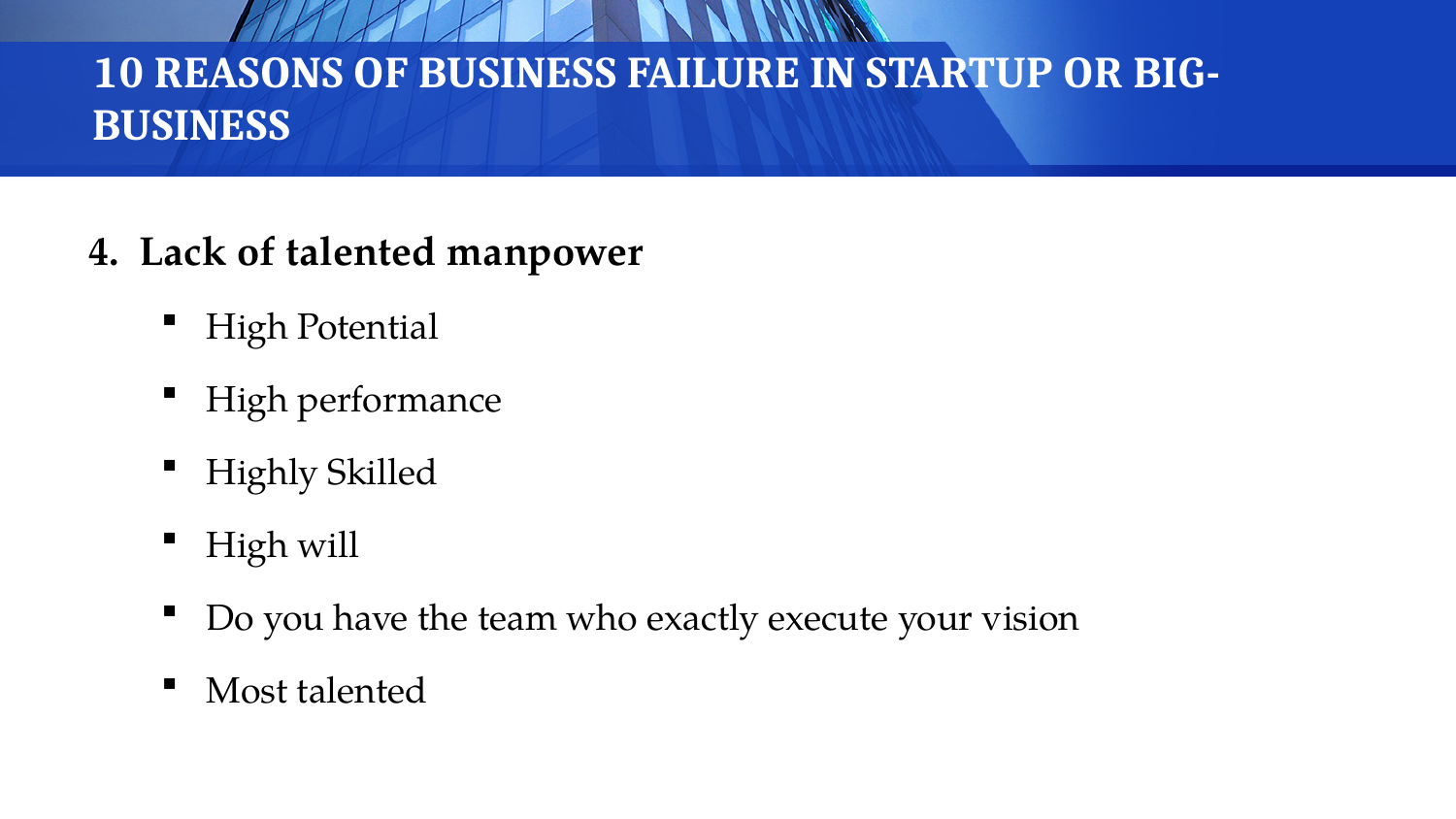

# 10 REASONS OF BUSINESS FAILURE IN STARTUP OR BIG-BUSINESS
4.  Lack of talented manpower
High Potential
High performance
Highly Skilled
High will
Do you have the team who exactly execute your vision
Most talented